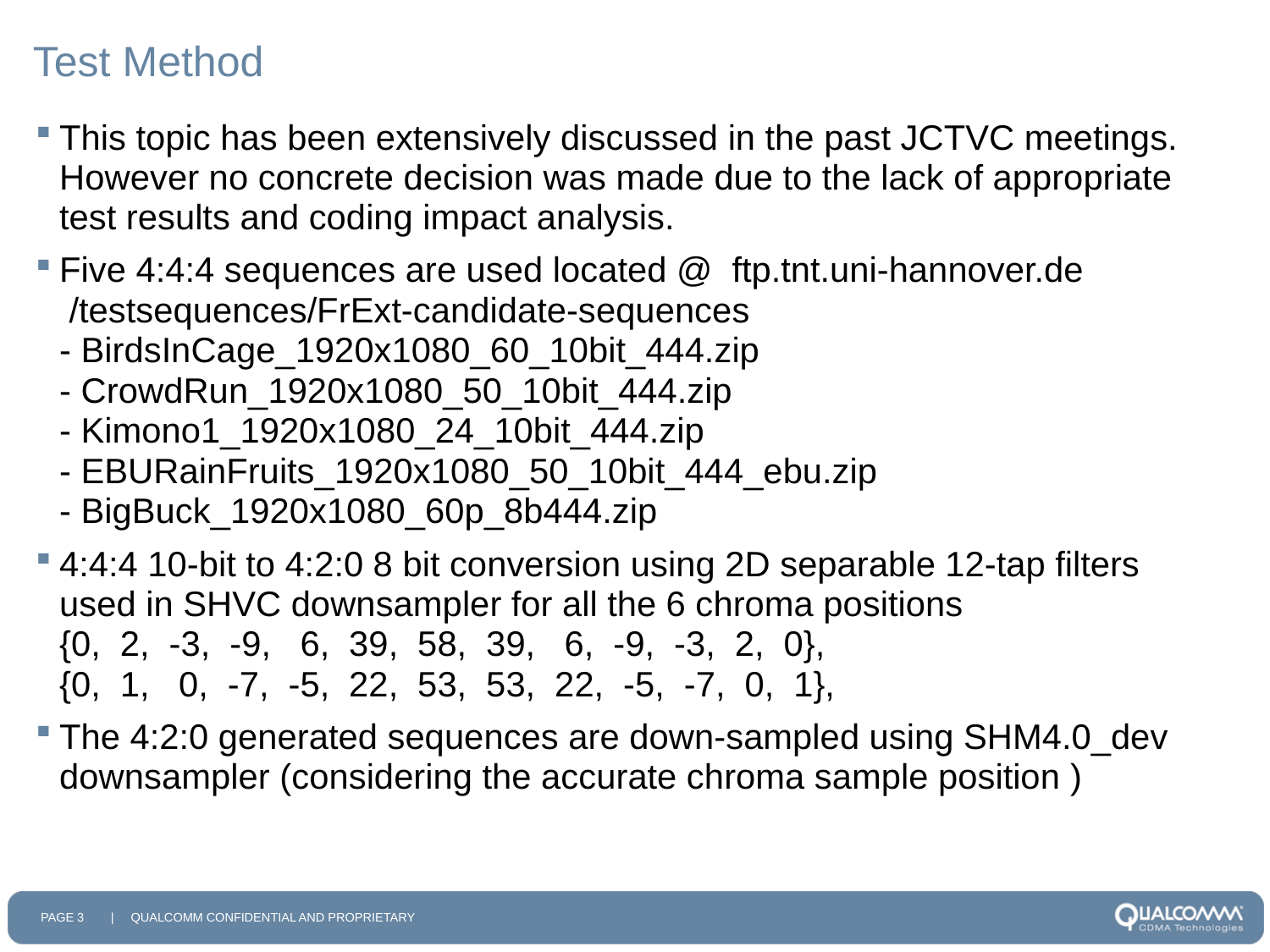

# Test Method
This topic has been extensively discussed in the past JCTVC meetings. However no concrete decision was made due to the lack of appropriate test results and coding impact analysis.
Five 4:4:4 sequences are used located @  ftp.tnt.uni-hannover.de
 /testsequences/FrExt-candidate-sequences
- BirdsInCage_1920x1080_60_10bit_444.zip
- CrowdRun_1920x1080_50_10bit_444.zip
- Kimono1_1920x1080_24_10bit_444.zip
- EBURainFruits_1920x1080_50_10bit_444_ebu.zip
- BigBuck_1920x1080_60p_8b444.zip
4:4:4 10-bit to 4:2:0 8 bit conversion using 2D separable 12-tap filters used in SHVC downsampler for all the 6 chroma positions
{0,  2,  -3,  -9,   6,  39,  58,  39,   6,  -9,  -3,  2,  0},
{0,  1,   0,  -7,  -5,  22,  53,  53,  22,  -5,  -7,  0,  1},
The 4:2:0 generated sequences are down-sampled using SHM4.0_dev downsampler (considering the accurate chroma sample position )